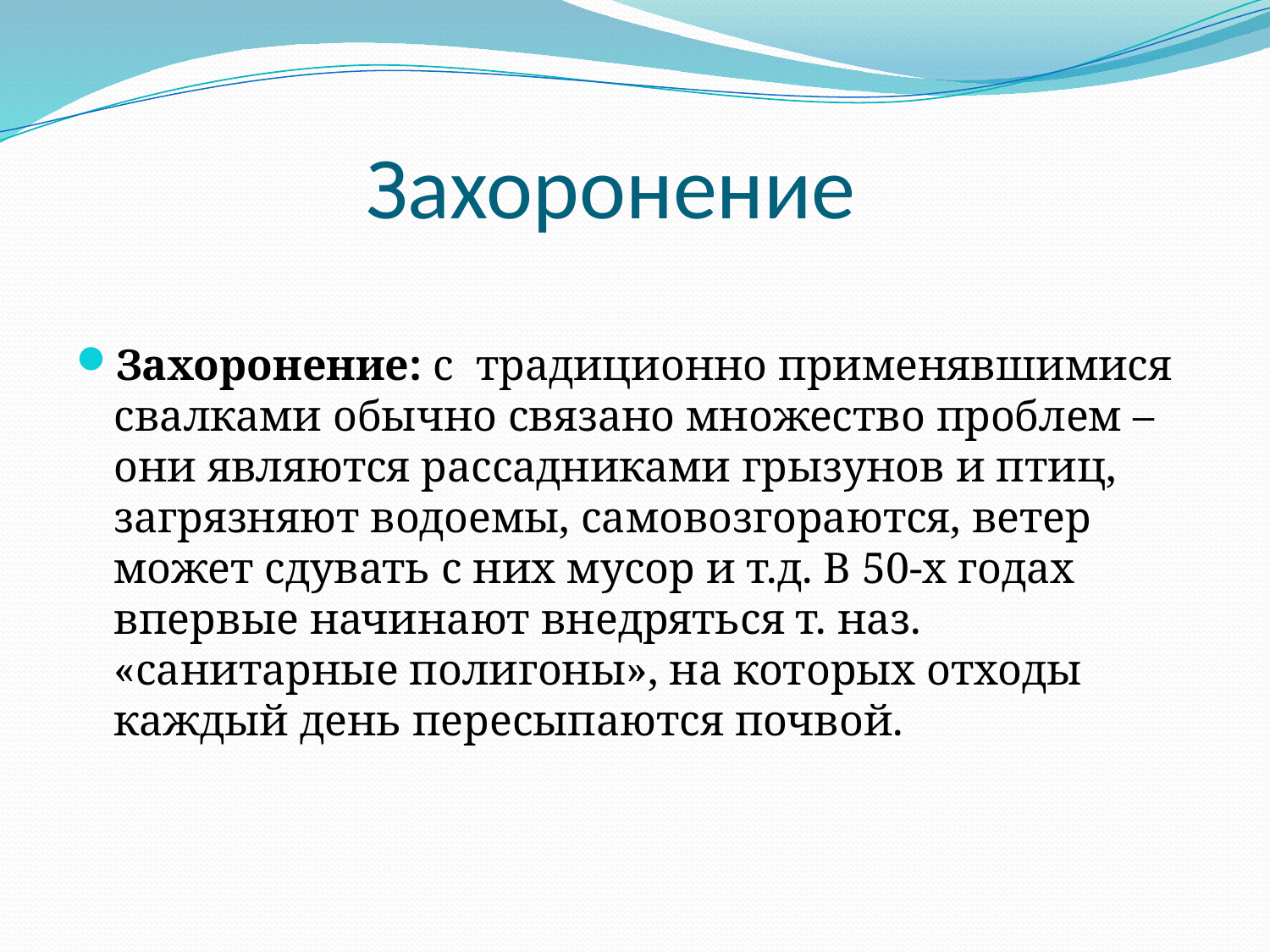

# Захоронение

Захоронение: с  традиционно применявшимися свалками обычно связано множество проблем – они являются рассадниками грызунов и птиц, загрязняют водоемы, самовозгораются, ветер может сдувать с них мусор и т.д. В 50-х годах впервые начинают внедряться т. наз. «санитарные полигоны», на которых отходы каждый день пересыпаются почвой.